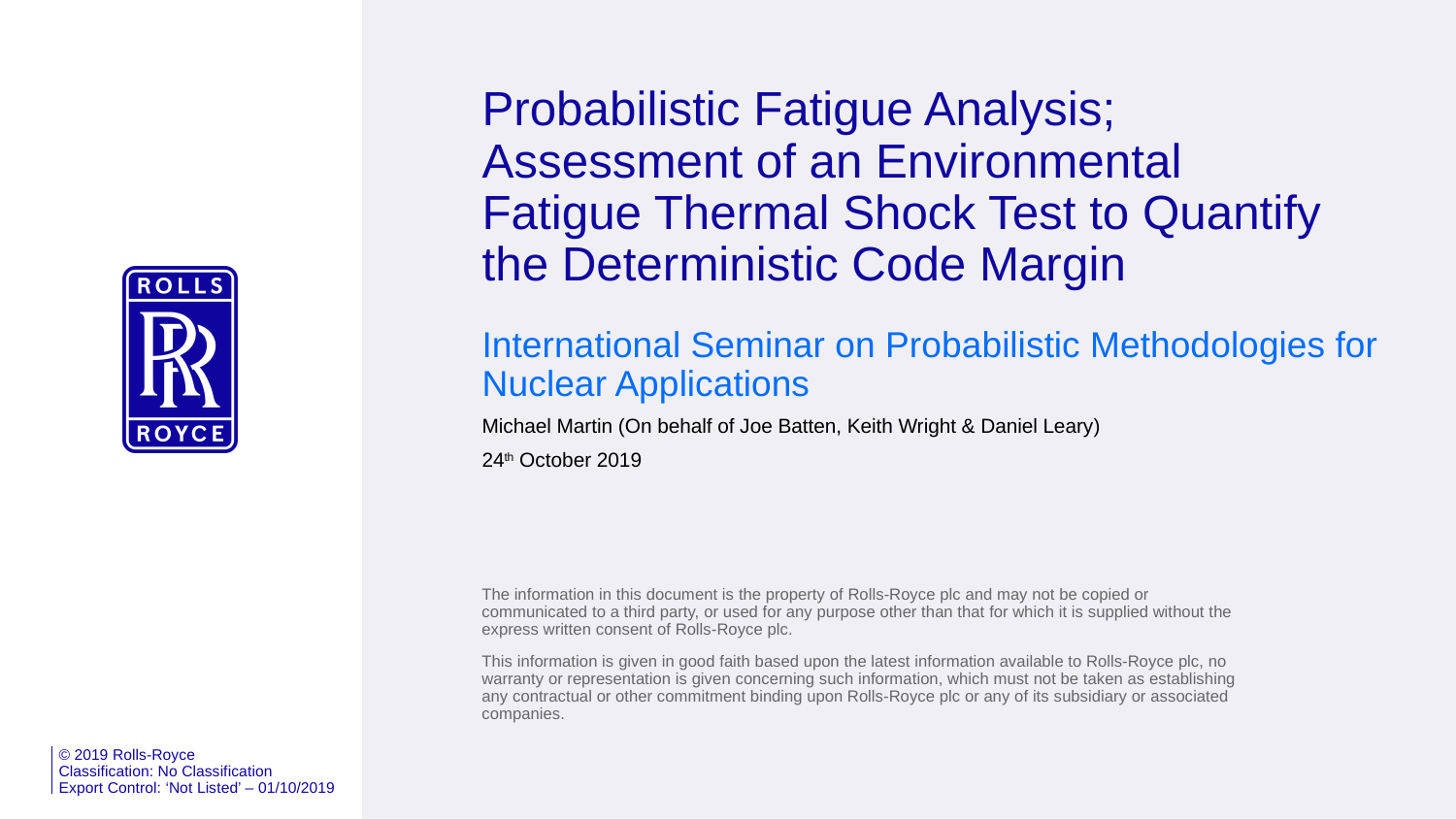

Probabilistic Fatigue Analysis; Assessment of an Environmental Fatigue Thermal Shock Test to Quantify the Deterministic Code Margin
International Seminar on Probabilistic Methodologies for Nuclear Applications
Michael Martin (On behalf of Joe Batten, Keith Wright & Daniel Leary)
24th October 2019
The information in this document is the property of Rolls-Royce plc and may not be copied or communicated to a third party, or used for any purpose other than that for which it is supplied without the express written consent of Rolls-Royce plc.
This information is given in good faith based upon the latest information available to Rolls-Royce plc, no warranty or representation is given concerning such information, which must not be taken as establishing any contractual or other commitment binding upon Rolls-Royce plc or any of its subsidiary or associated companies.